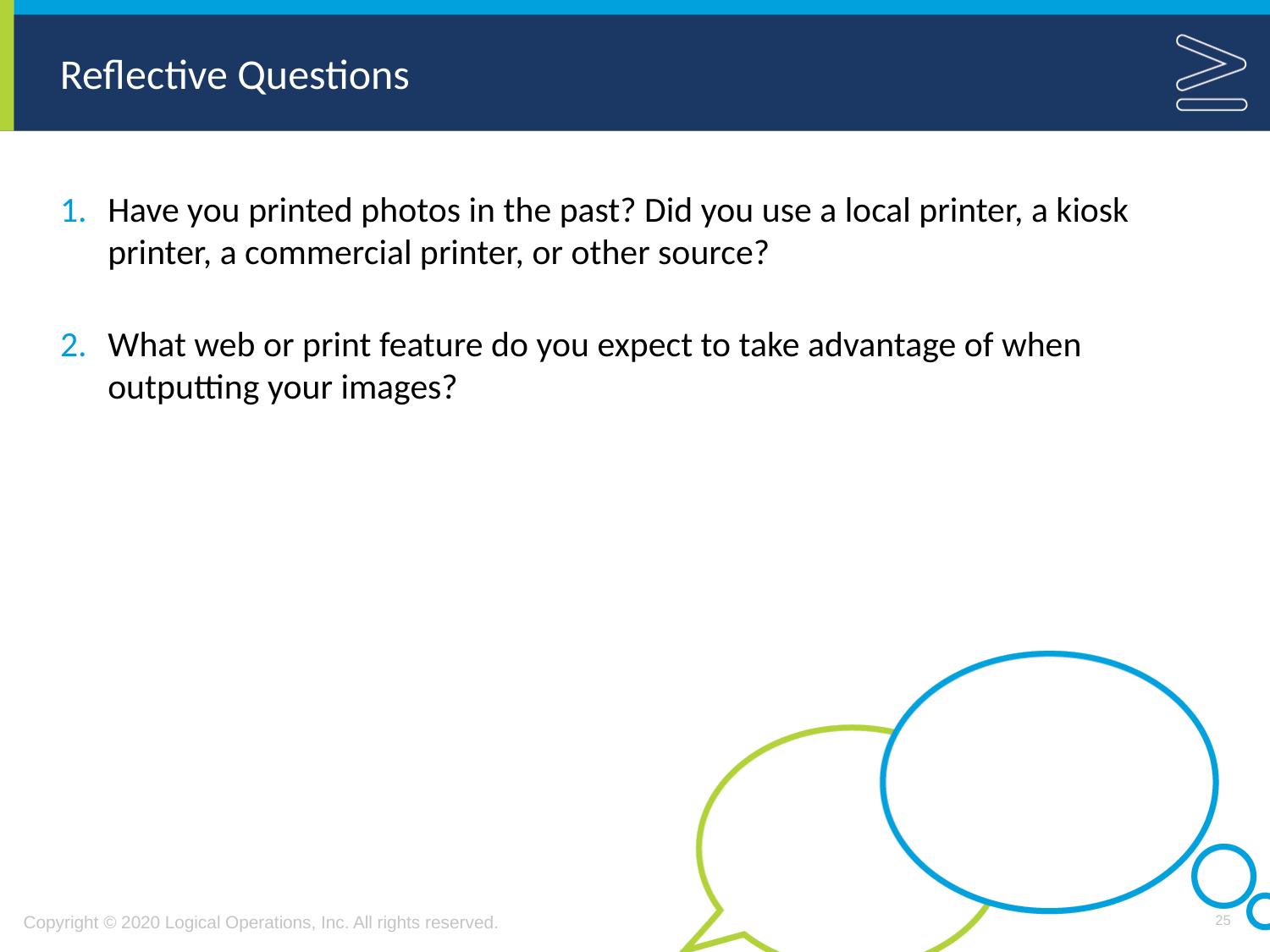

Have you printed photos in the past? Did you use a local printer, a kiosk printer, a commercial printer, or other source?
What web or print feature do you expect to take advantage of when outputting your images?
25